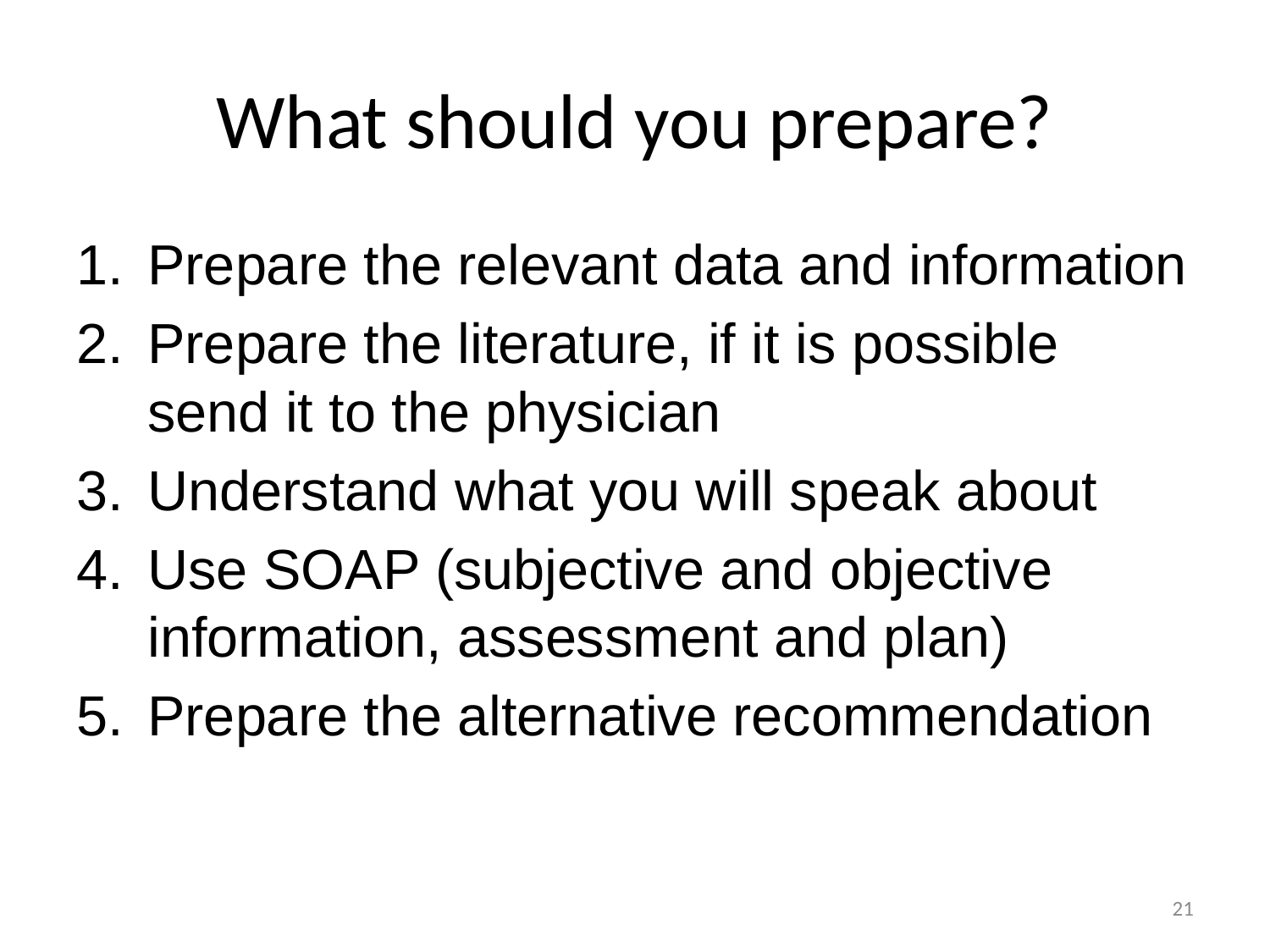

# What should you prepare?
Prepare the relevant data and information
Prepare the literature, if it is possible send it to the physician
Understand what you will speak about
Use SOAP (subjective and objective information, assessment and plan)
Prepare the alternative recommendation
21